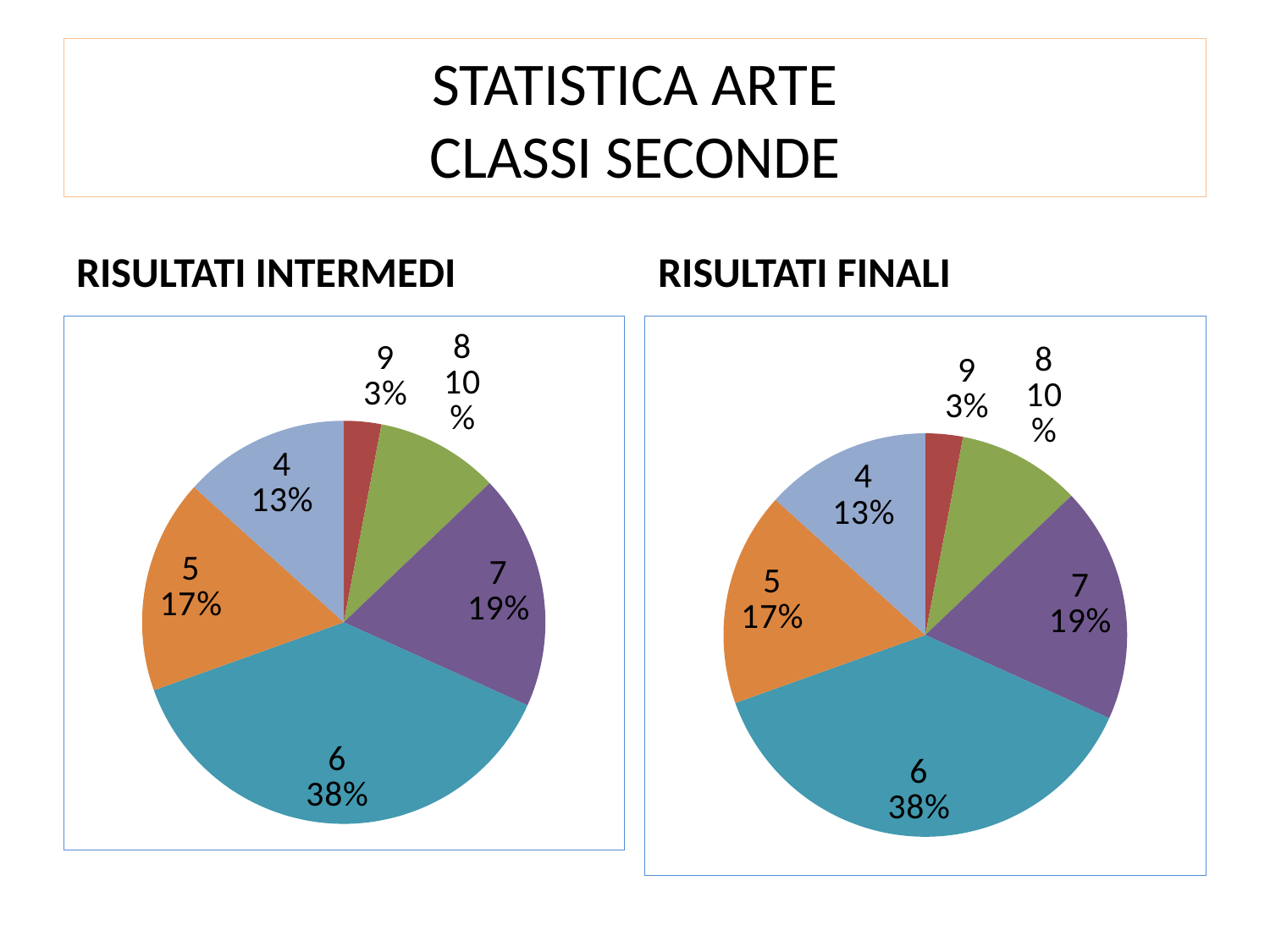

# STATISTICA ARTE CLASSI SECONDE
RISULTATI INTERMEDI
RISULTATI FINALI

### Chart

| Category | C.SECONDE |
|---|---|
| 10 | 0.0 |
| 9 | 7.0 |
| 8 | 23.0 |
| 7 | 44.0 |
| 6 | 88.0 |
| 5 | 40.0 |
| 4 | 31.0 |

### Chart

| Category | C.SECONDE |
|---|---|
| 10 | 0.0 |
| 9 | 7.0 |
| 8 | 23.0 |
| 7 | 44.0 |
| 6 | 88.0 |
| 5 | 40.0 |
| 4 | 31.0 |